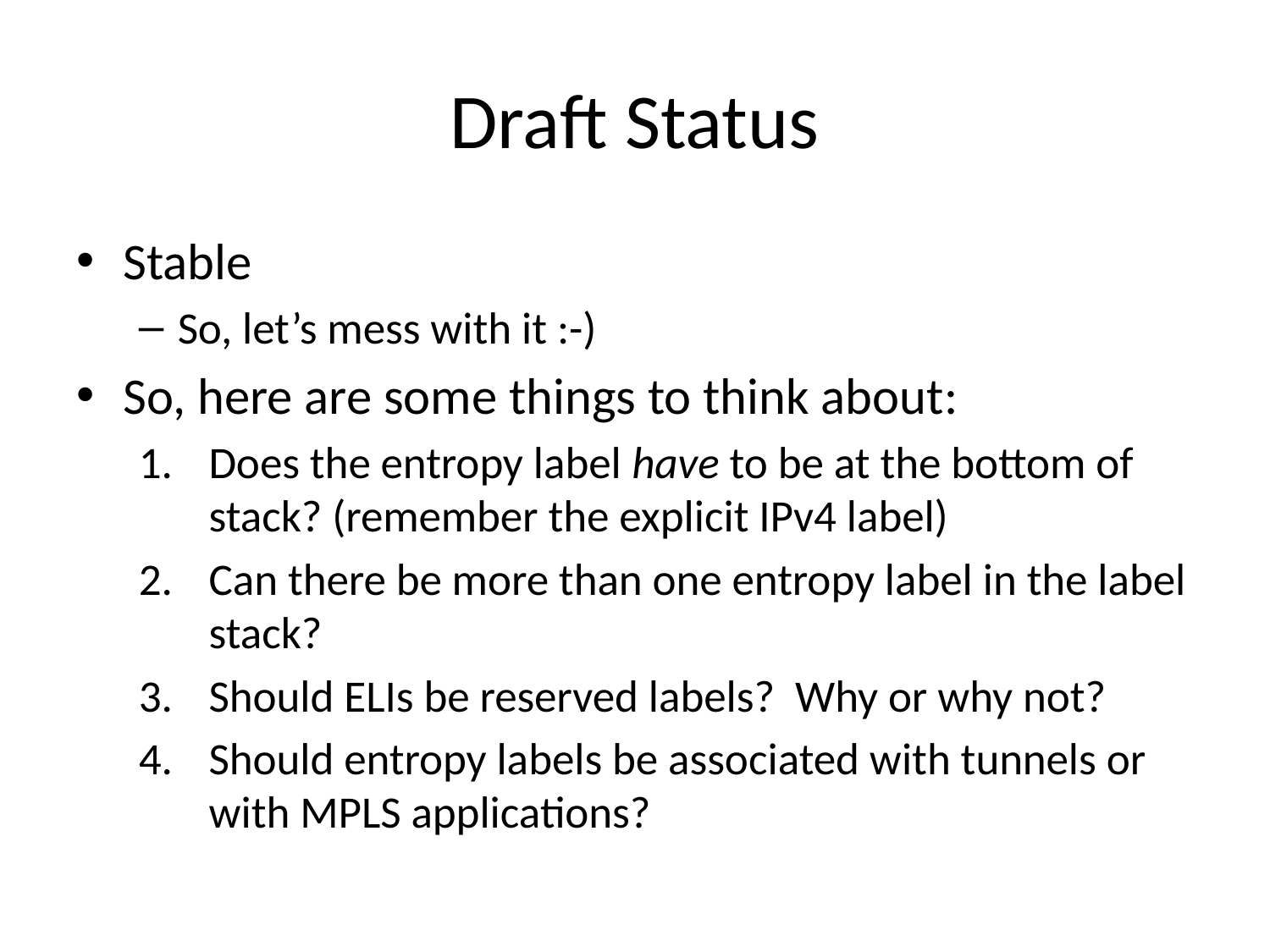

# Draft Status
Stable
So, let’s mess with it :-)
So, here are some things to think about:
Does the entropy label have to be at the bottom of stack? (remember the explicit IPv4 label)
Can there be more than one entropy label in the label stack?
Should ELIs be reserved labels?  Why or why not?
Should entropy labels be associated with tunnels or with MPLS applications?